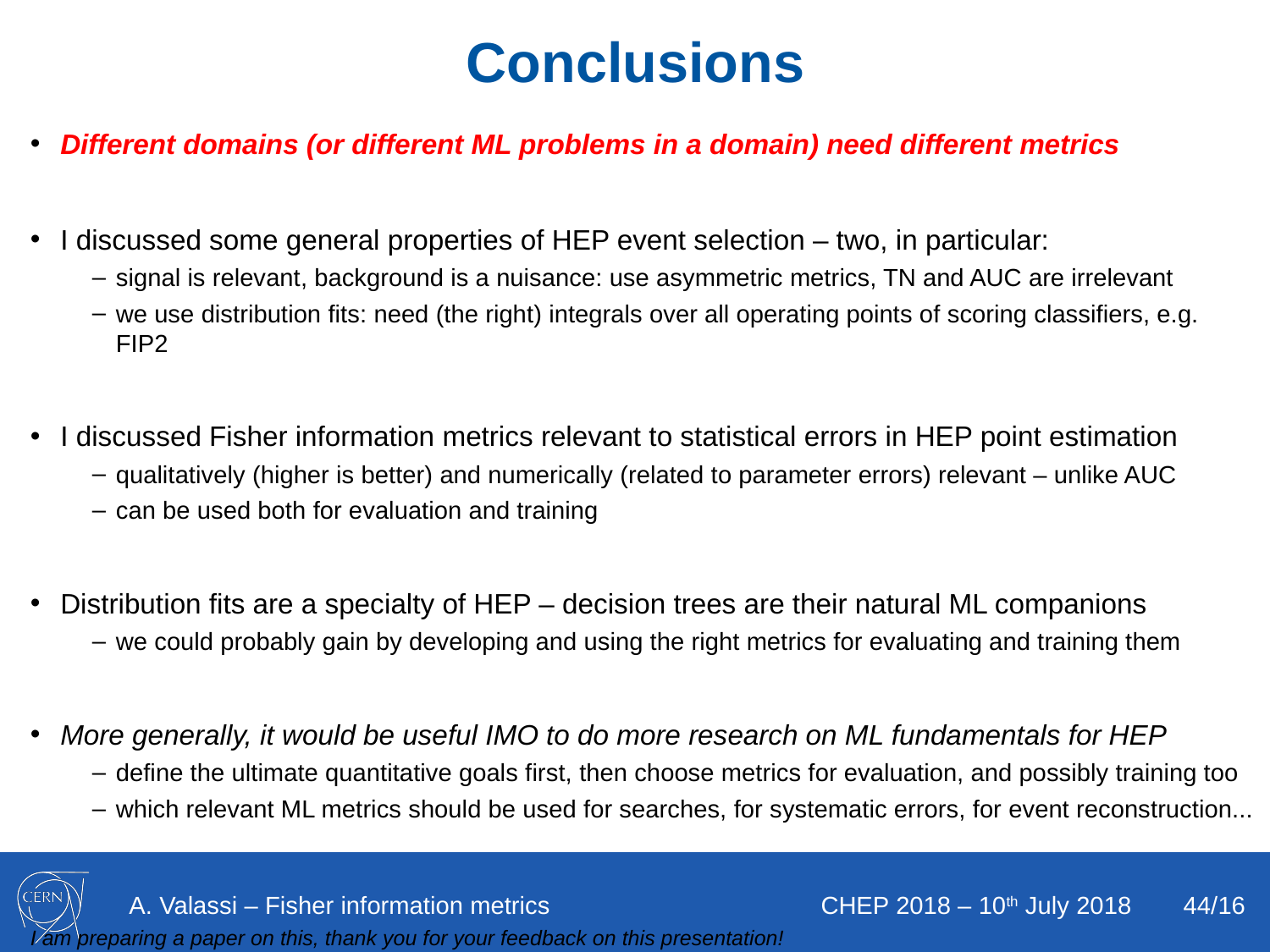

# Conclusions
Different domains (or different ML problems in a domain) need different metrics

I discussed some general properties of HEP event selection – two, in particular:
signal is relevant, background is a nuisance: use asymmetric metrics, TN and AUC are irrelevant
we use distribution fits: need (the right) integrals over all operating points of scoring classifiers, e.g. FIP2

I discussed Fisher information metrics relevant to statistical errors in HEP point estimation
qualitatively (higher is better) and numerically (related to parameter errors) relevant – unlike AUC
can be used both for evaluation and training

Distribution fits are a specialty of HEP – decision trees are their natural ML companions
we could probably gain by developing and using the right metrics for evaluating and training them

More generally, it would be useful IMO to do more research on ML fundamentals for HEP
define the ultimate quantitative goals first, then choose metrics for evaluation, and possibly training too
which relevant ML metrics should be used for searches, for systematic errors, for event reconstruction...

I am preparing a paper on this, thank you for your feedback on this presentation!